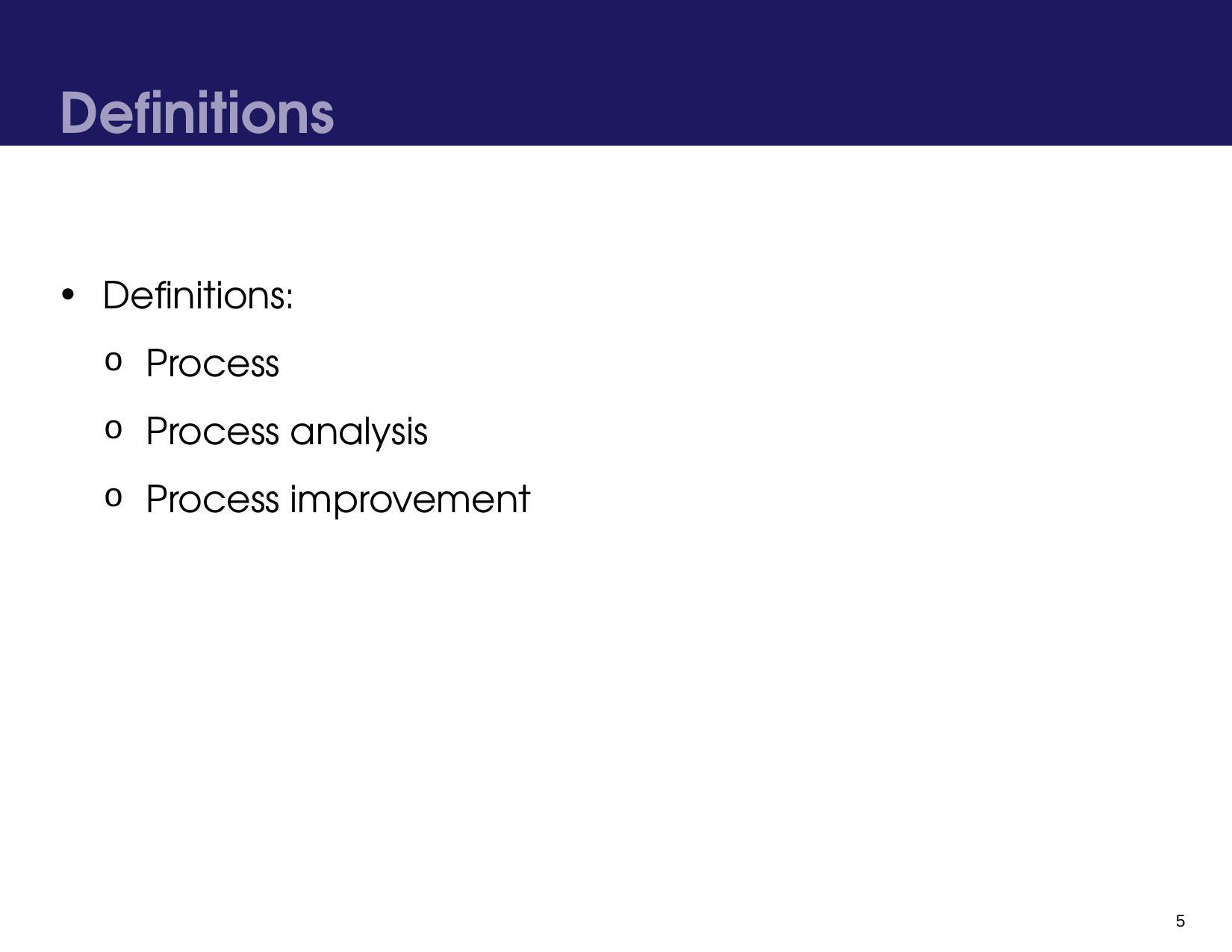

# Definitions
Definitions:
Process
Process analysis
Process improvement
5